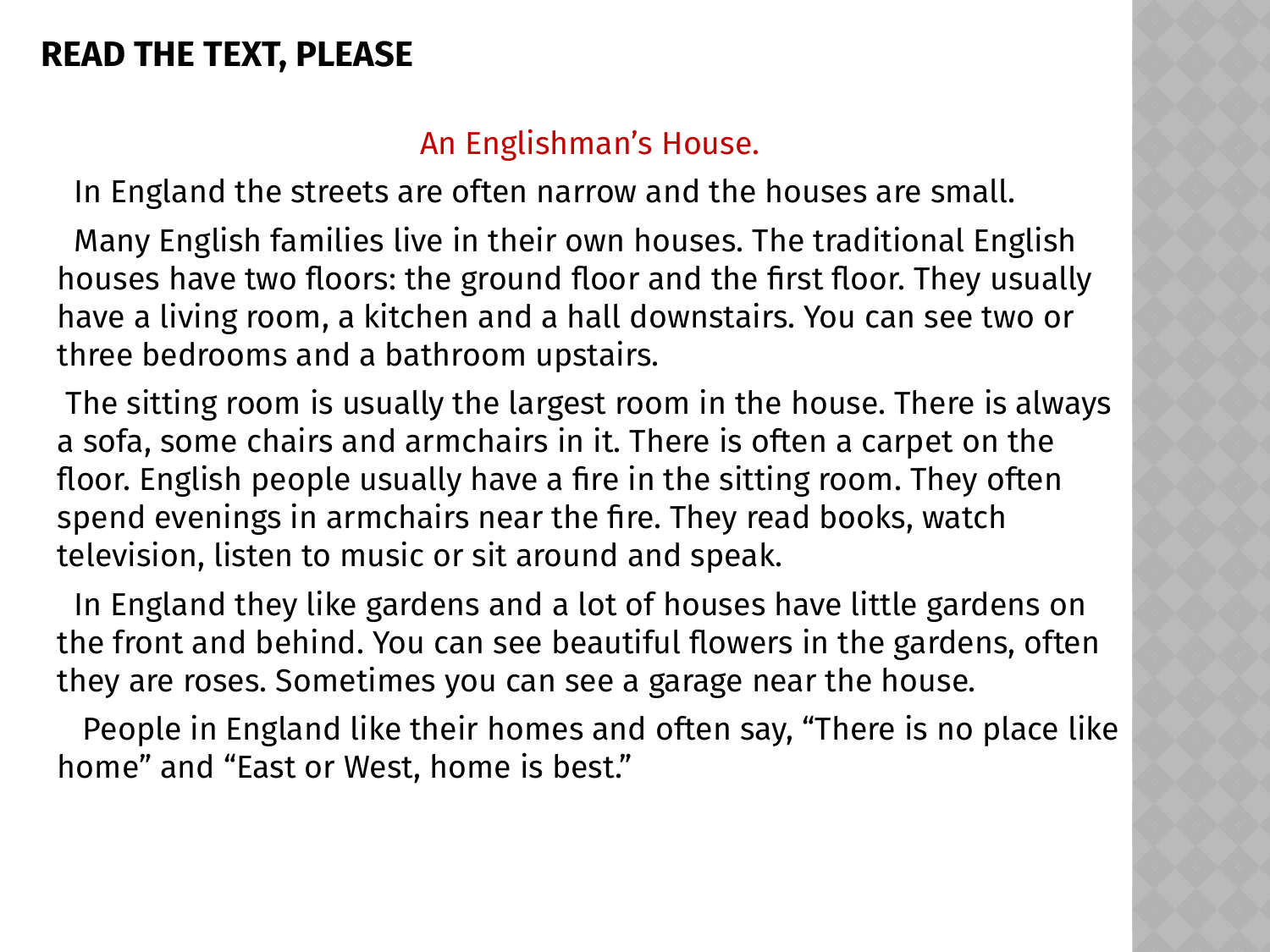

# Read the text, please
An Englishman’s House.
  In England the streets are often narrow and the houses are small.
  Many English families live in their own houses. The traditional English houses have two floors: the ground floor and the first floor. They usually have a living room, a kitchen and a hall downstairs. You can see two or three bedrooms and a bathroom upstairs.
 The sitting room is usually the largest room in the house. There is always a sofa, some chairs and armchairs in it. There is often a carpet on the floor. English people usually have a fire in the sitting room. They often spend evenings in armchairs near the fire. They read books, watch television, listen to music or sit around and speak.
  In England they like gardens and a lot of houses have little gardens on the front and behind. You can see beautiful flowers in the gardens, often they are roses. Sometimes you can see a garage near the house.
   People in England like their homes and often say, “There is no place like home” and “East or West, home is best.”